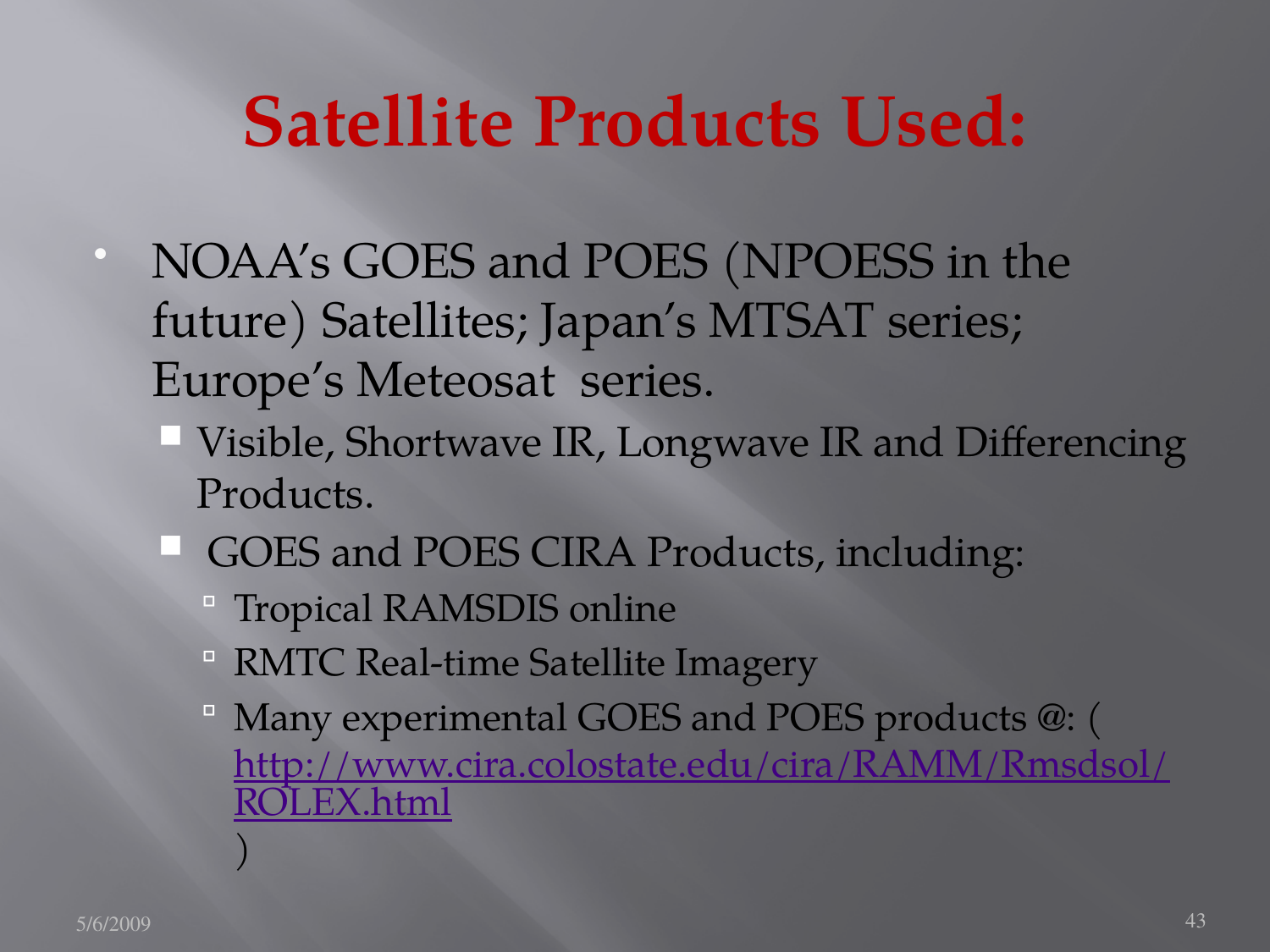

# Satellite Products Used:
NOAA’s GOES and POES (NPOESS in the future) Satellites; Japan’s MTSAT series; Europe’s Meteosat  series.
Visible, Shortwave IR, Longwave IR and Differencing Products.
 GOES and POES CIRA Products, including:
Tropical RAMSDIS online
RMTC Real-time Satellite Imagery
Many experimental GOES and POES products @: (http://www.cira.colostate.edu/cira/RAMM/Rmsdsol/ROLEX.html)

5/6/2009
43